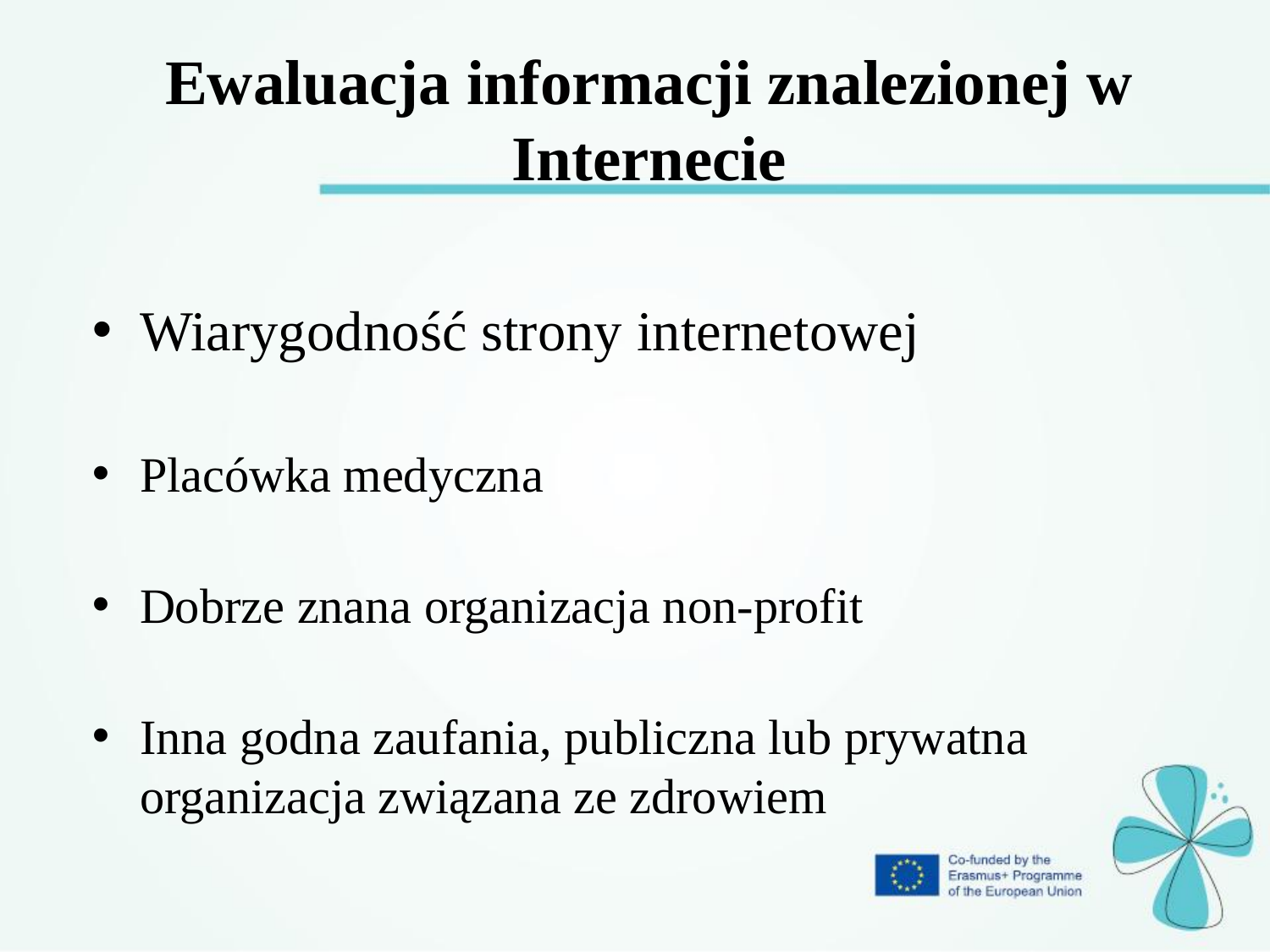

# Ewaluacja informacji znalezionej w Internecie
Wiarygodność strony internetowej

Placówka medyczna

Dobrze znana organizacja non-profit

Inna godna zaufania, publiczna lub prywatna organizacja związana ze zdrowiem